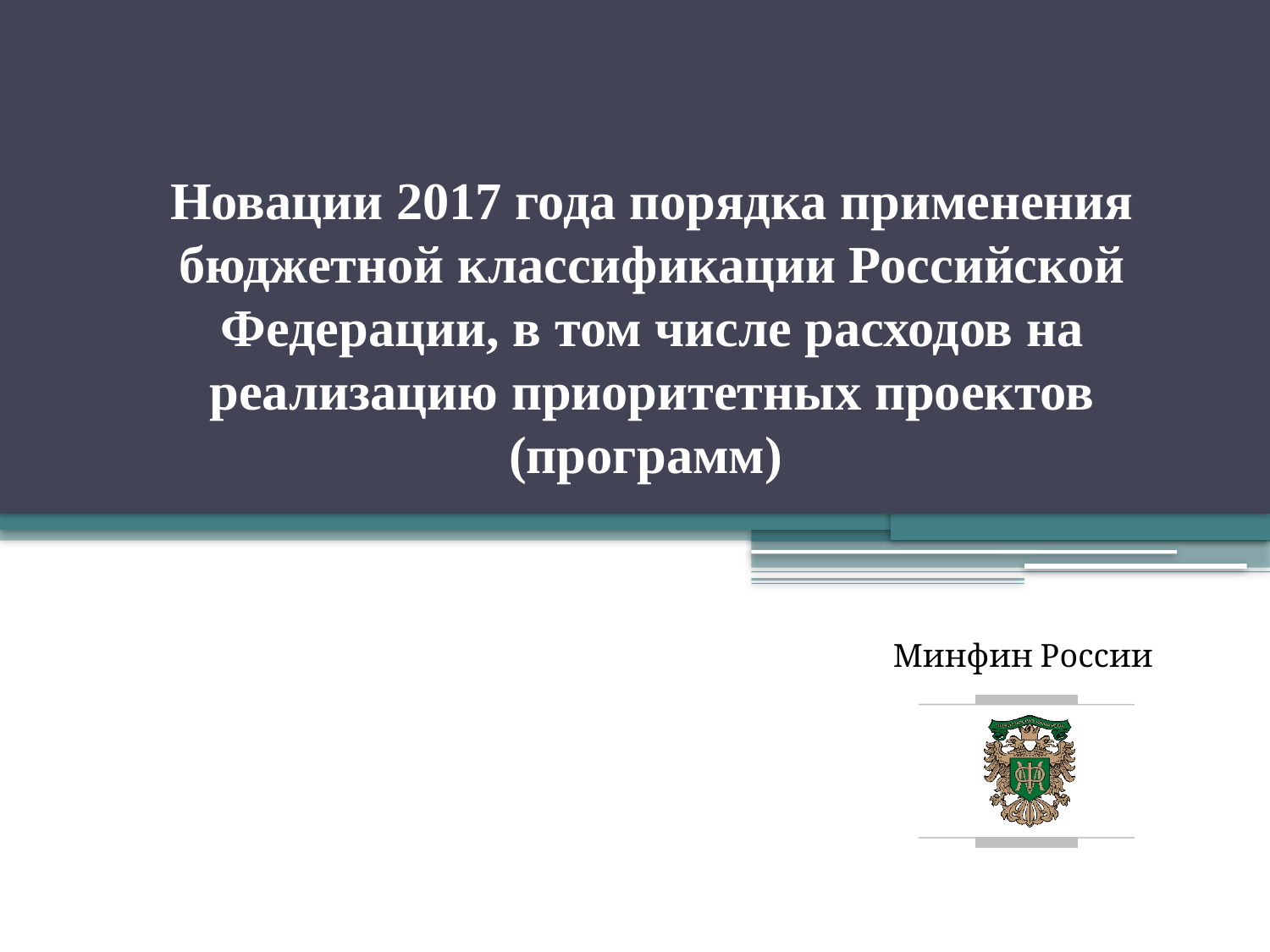

Новации 2017 года порядка применения бюджетной классификации Российской Федерации, в том числе расходов на реализацию приоритетных проектов (программ)